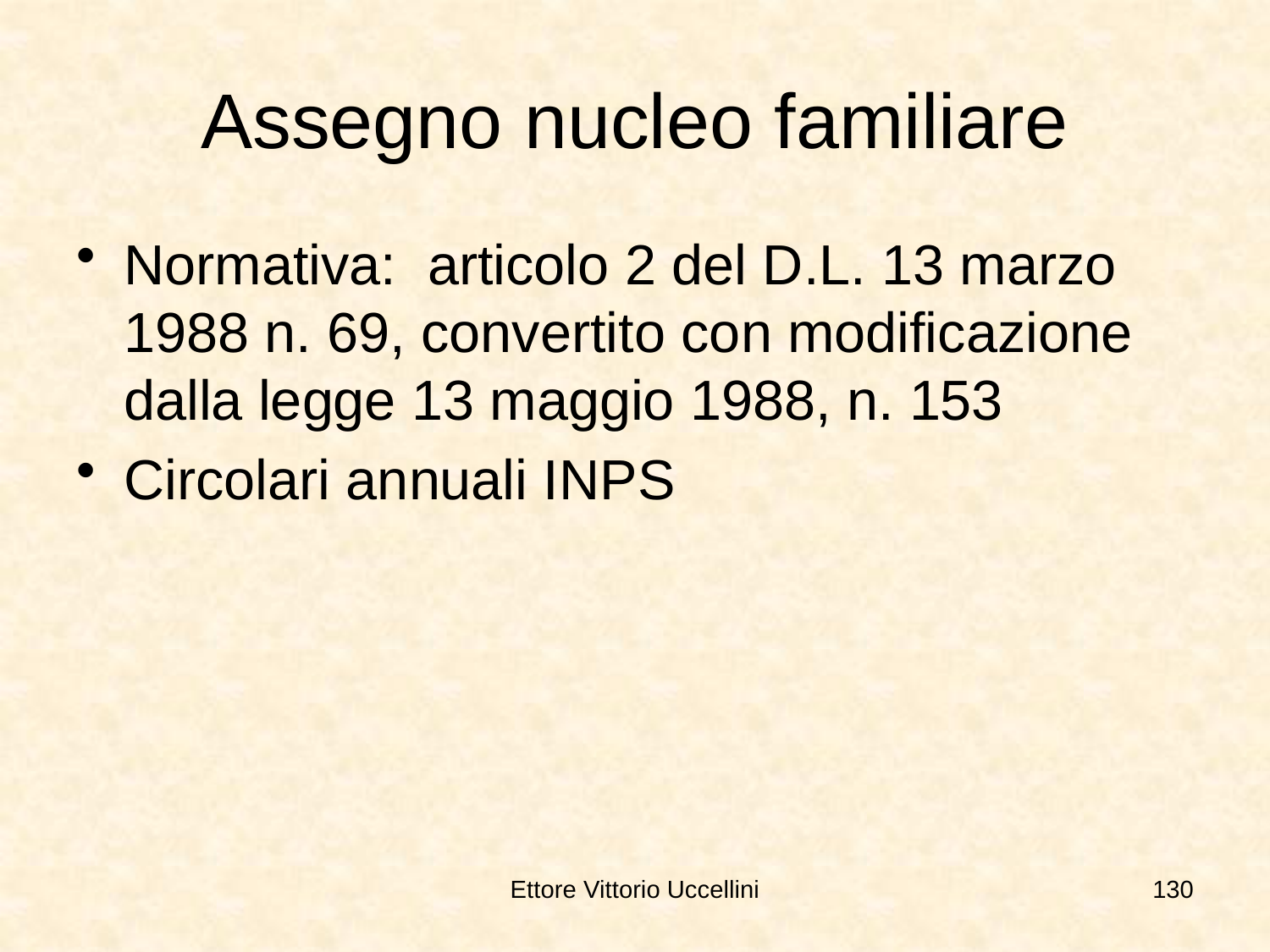

# Assegno nucleo familiare
Normativa:  articolo 2 del D.L. 13 marzo 1988 n. 69, convertito con modificazione dalla legge 13 maggio 1988, n. 153
Circolari annuali INPS
Ettore Vittorio Uccellini
130